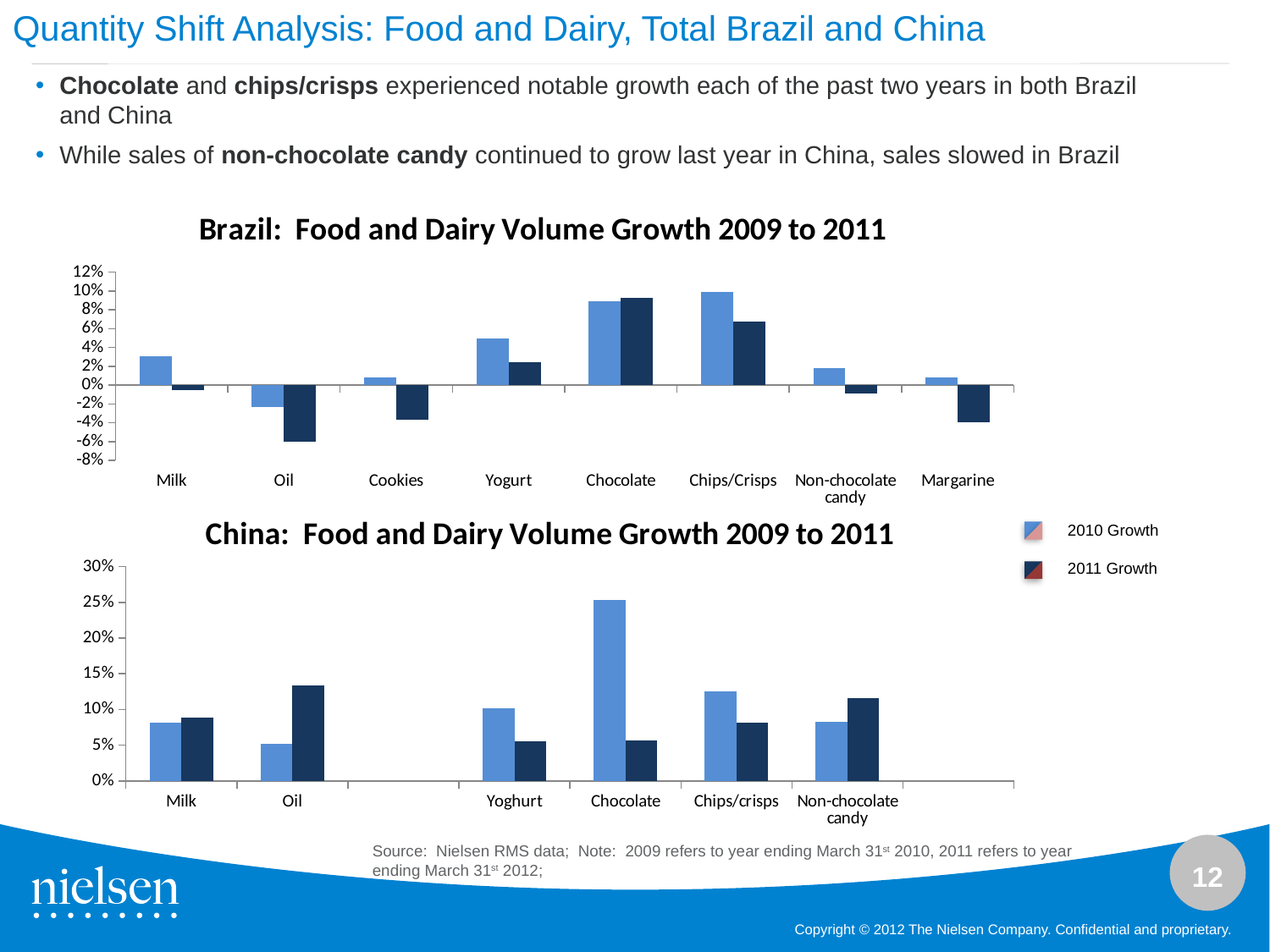

Quantity Shift Analysis: Food and Dairy, Total Brazil and China
Chocolate and chips/crisps experienced notable growth each of the past two years in both Brazil and China
While sales of non-chocolate candy continued to grow last year in China, sales slowed in Brazil

### Chart: Brazil:  Food and Dairy Volume Growth 2009 to 2011

| Category |  |  |
|---|---|---|
| Milk | 0.03076596292719149 | -0.00547978881115575 |
| Oil | -0.022895676126353508 | -0.059731272187930534 |
| Cookies | 0.00819099361152853 | -0.03654203295407007 |
| Yogurt | 0.04938280591237662 | 0.024091290632035408 |
| Chocolate | 0.0887819833507615 | 0.09221110251757515 |
| Chips/Crisps | 0.09884457083596657 | 0.06773347792705597 |
| Non-chocolate candy | 0.01768923864822798 | -0.009349461344798655 |
| Margarine | 0.008052257015595948 | -0.03983115669766469 |

### Chart: China:  Food and Dairy Volume Growth 2009 to 2011

| Category |  |  |
|---|---|---|
| Milk | 0.08148599338747504 | 0.08932138532047001 |
| Oil | 0.05241183226333757 | 0.13318901703281782 |
|  | None | None |
| Yoghurt | 0.10145185316854999 | 0.055298335852127914 |
| Chocolate | 0.25395566883487686 | 0.05619164130198251 |
| Chips/crisps | 0.12522429053759745 | 0.0810329929303942 |
| Non-chocolate candy | 0.08221154983741072 | 0.11633881483282868 |
2010 Growth

2011 Growth

Source:  Nielsen RMS data;  Note:  2009 refers to year ending March 31st 2010, 2011 refers to year ending March 31st 2012;